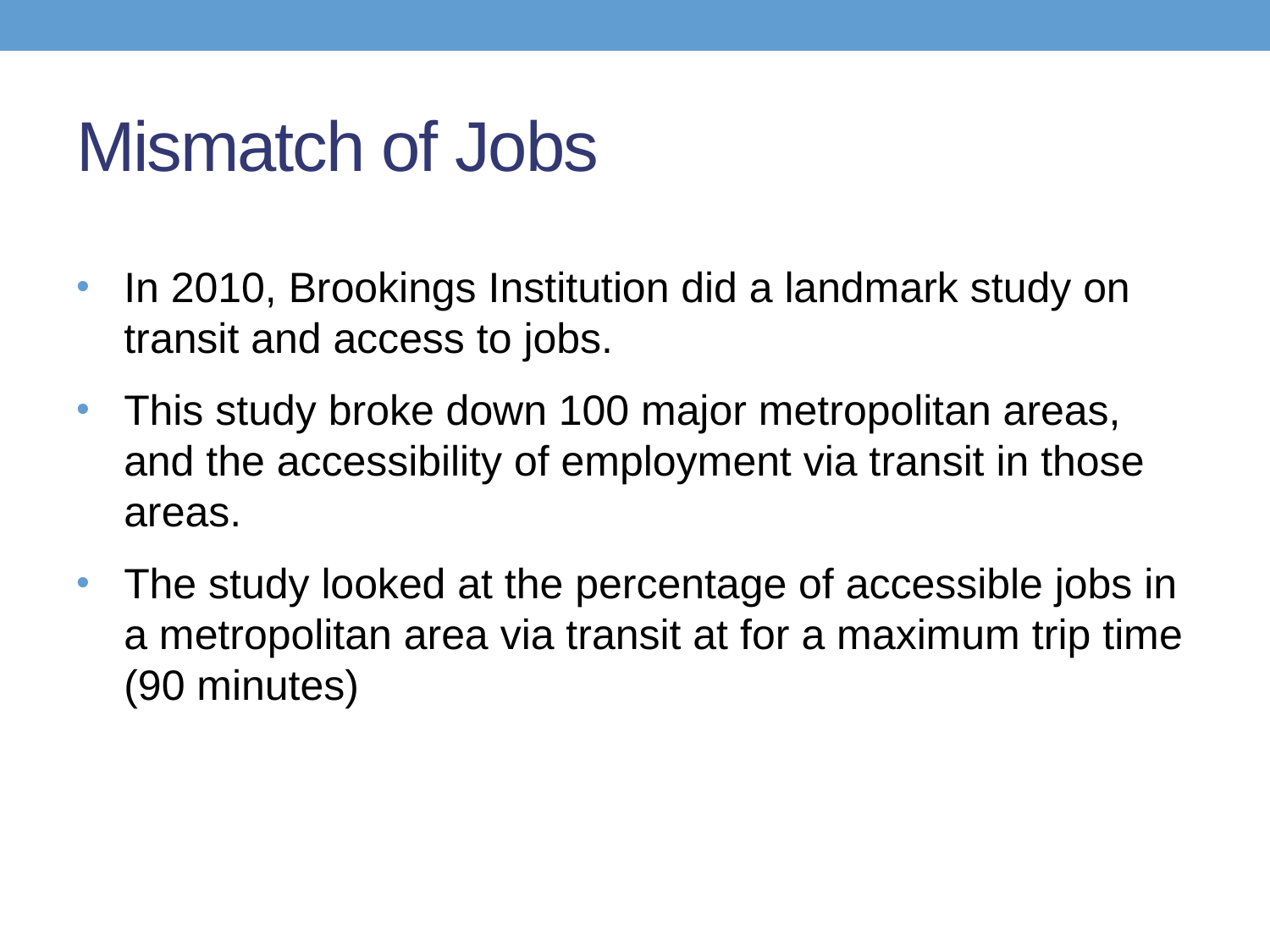

# Mismatch of Jobs

In 2010, Brookings Institution did a landmark study on transit and access to jobs.
This study broke down 100 major metropolitan areas, and the accessibility of employment via transit in those areas.
The study looked at the percentage of accessible jobs in a metropolitan area via transit at for a maximum trip time (90 minutes)